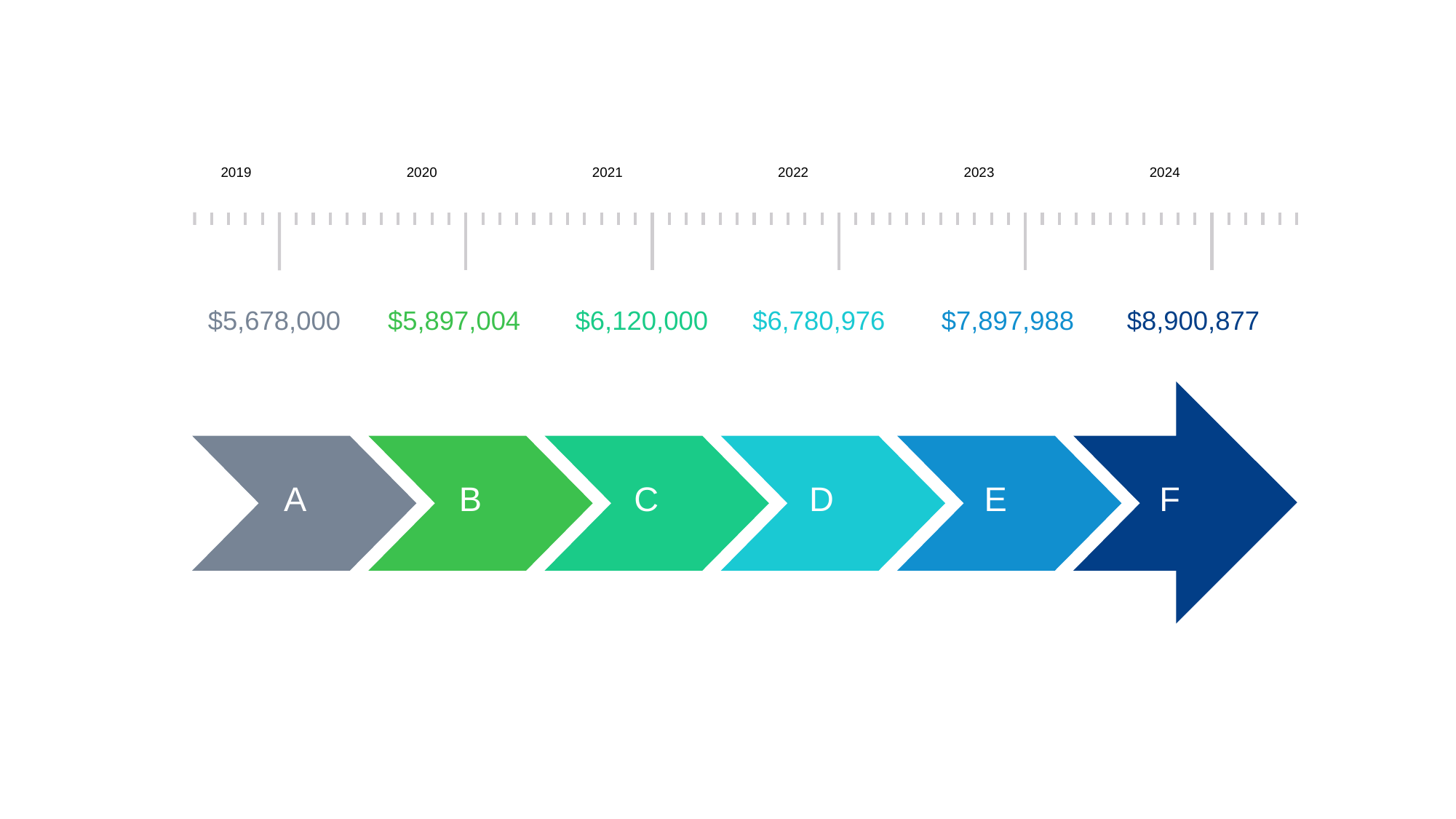

2019
2020
2021
2022
2023
2024

$5,678,000
$5,897,004
$6,120,000
$6,780,976
$7,897,988
$8,900,877

A
B
C
D
E
F